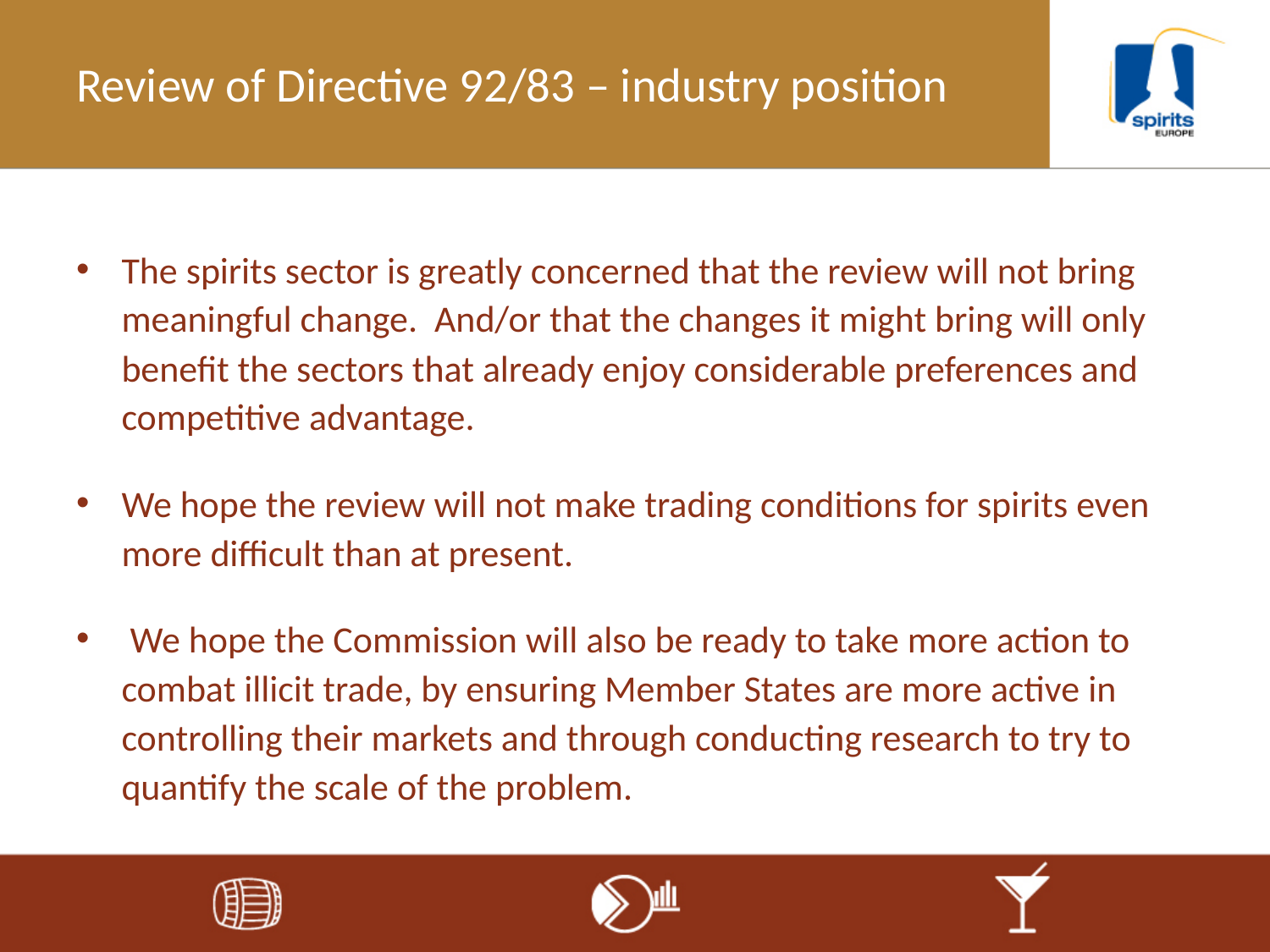

# Review of Directive 92/83 – industry position
The spirits sector is greatly concerned that the review will not bring meaningful change.  And/or that the changes it might bring will only benefit the sectors that already enjoy considerable preferences and competitive advantage.
We hope the review will not make trading conditions for spirits even more difficult than at present.
 We hope the Commission will also be ready to take more action to combat illicit trade, by ensuring Member States are more active in controlling their markets and through conducting research to try to quantify the scale of the problem.